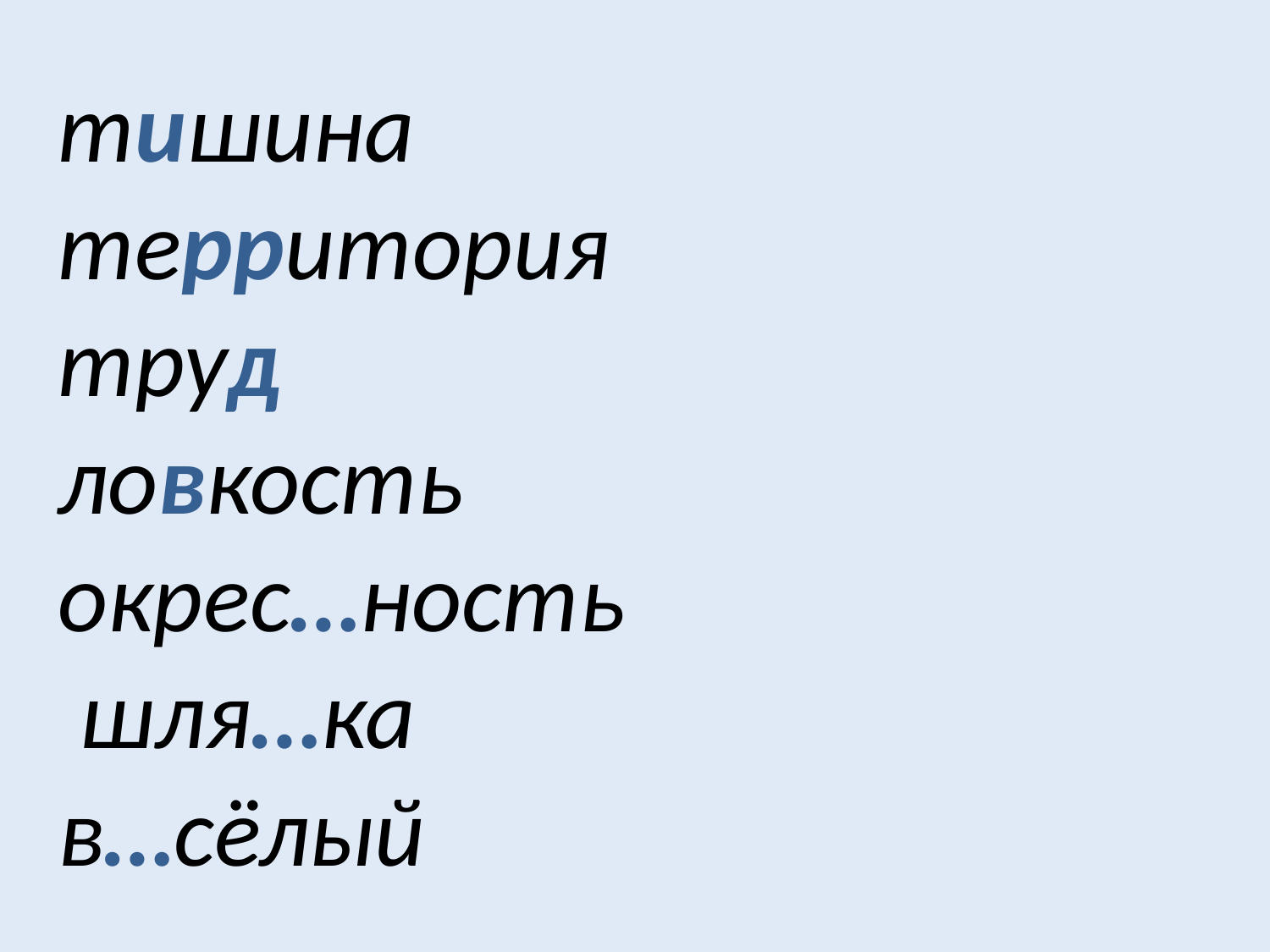

# тишина территория труд ловкость окрес…ность шля…ка в…сёлый